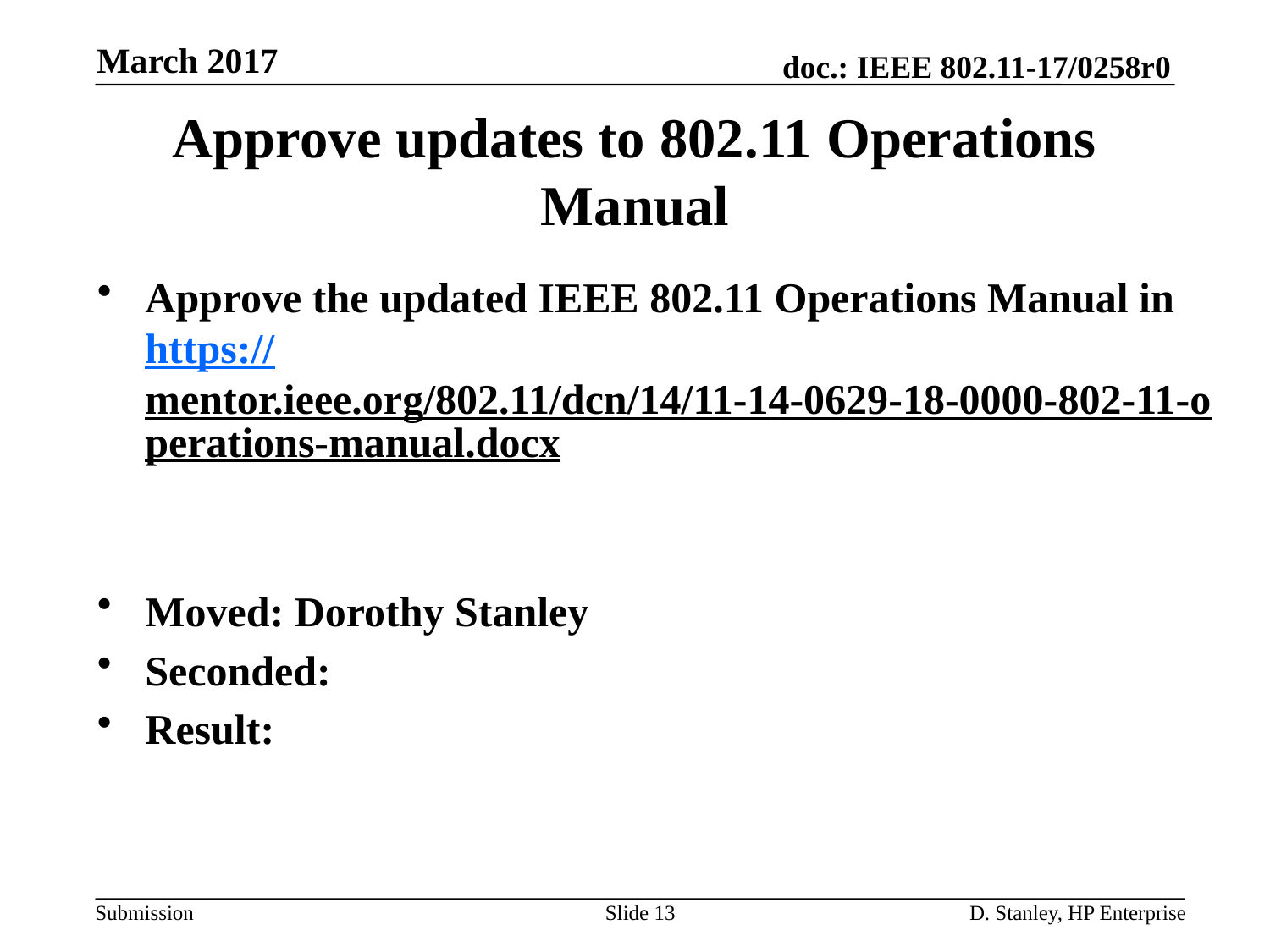

March 2017
# Approve updates to 802.11 Operations Manual
Approve the updated IEEE 802.11 Operations Manual in https://mentor.ieee.org/802.11/dcn/14/11-14-0629-18-0000-802-11-operations-manual.docx

Moved: Dorothy Stanley
Seconded:
Result:

Slide 13
D. Stanley, HP Enterprise